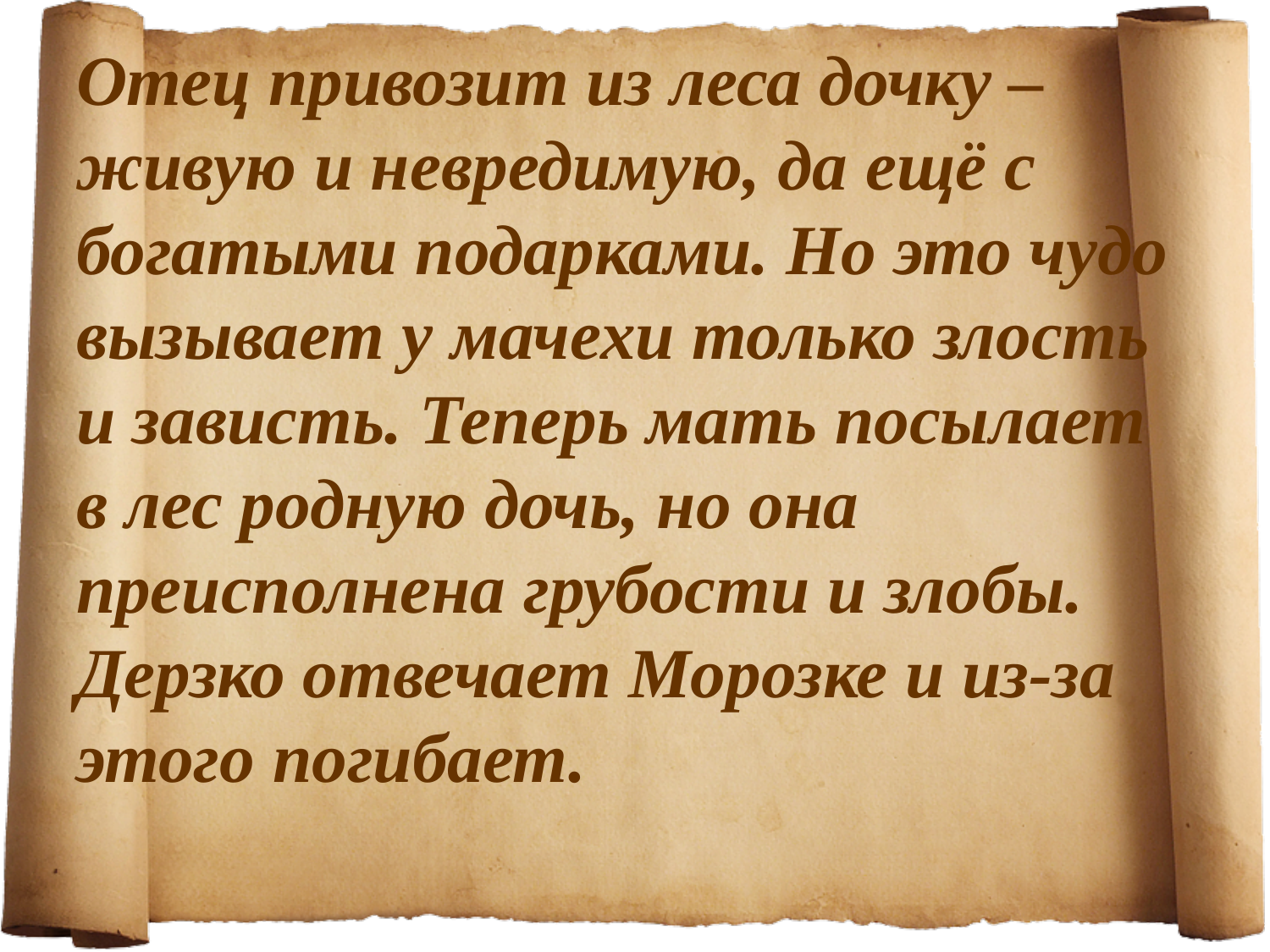

# Отец привозит из леса дочку – живую и невредимую, да ещё с богатыми подарками. Но это чудо вызывает у мачехи только злость и зависть. Теперь мать посылает в лес родную дочь, но она преисполнена грубости и злобы. Дерзко отвечает Морозке и из-за этого погибает.